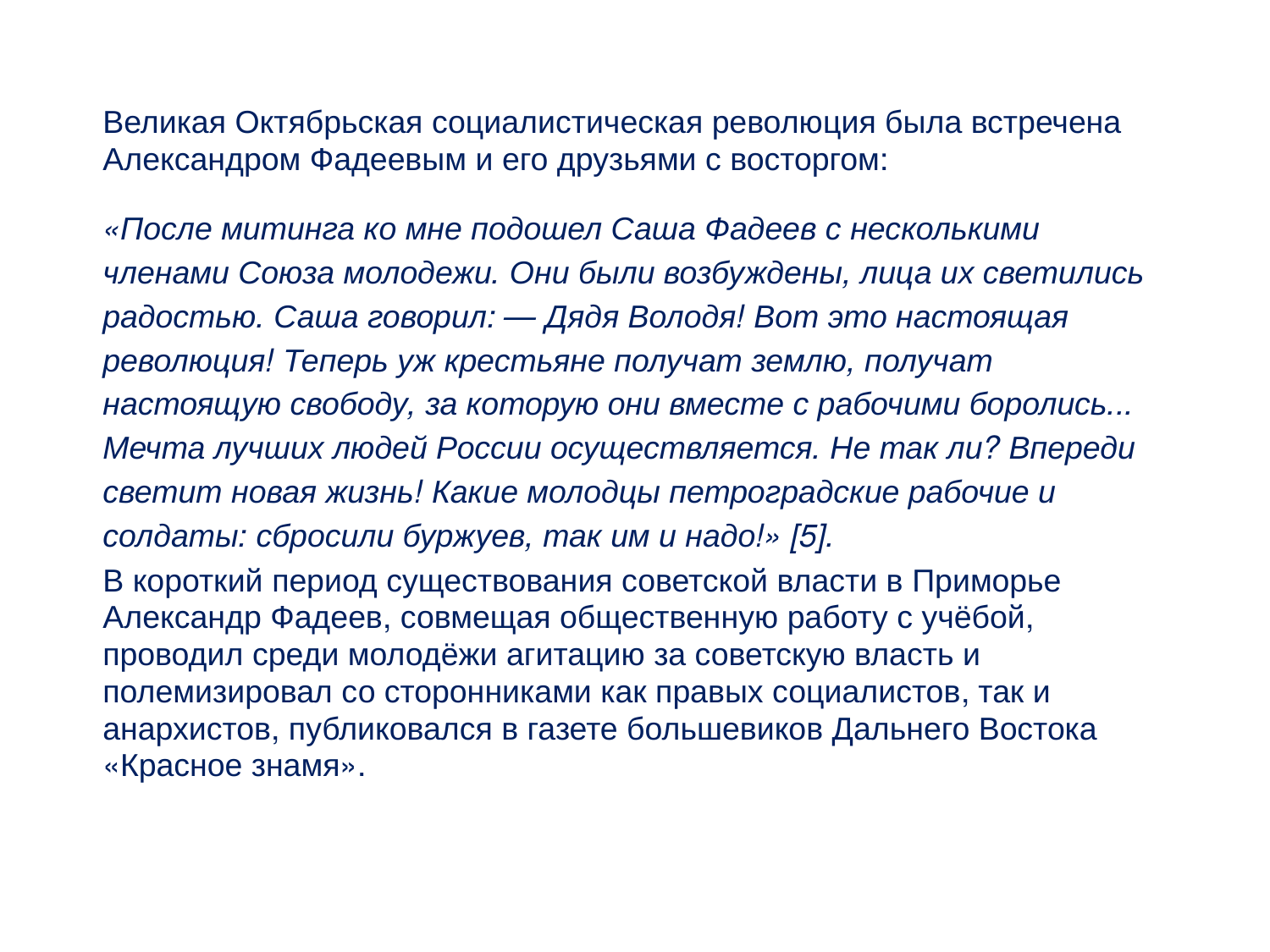

Великая Октябрьская социалистическая революция была встречена Александром Фадеевым и его друзьями с восторгом:
«После митинга ко мне подошел Саша Фадеев с несколькими членами Союза молодежи. Они были возбуждены, лица их светились радостью. Саша говорил: — Дядя Володя! Вот это настоящая революция! Теперь уж крестьяне получат землю, получат настоящую свободу, за которую они вместе с рабочими боролись... Мечта лучших людей России осуществляется. Не так ли? Впереди светит новая жизнь! Какие молодцы петроградские рабочие и солдаты: сбросили буржуев, так им и надо!» [5].
В короткий период существования советской власти в Приморье Александр Фадеев, совмещая общественную работу с учёбой, проводил среди молодёжи агитацию за советскую власть и полемизировал со сторонниками как правых социалистов, так и анархистов, публиковался в газете большевиков Дальнего Востока «Красное знамя».